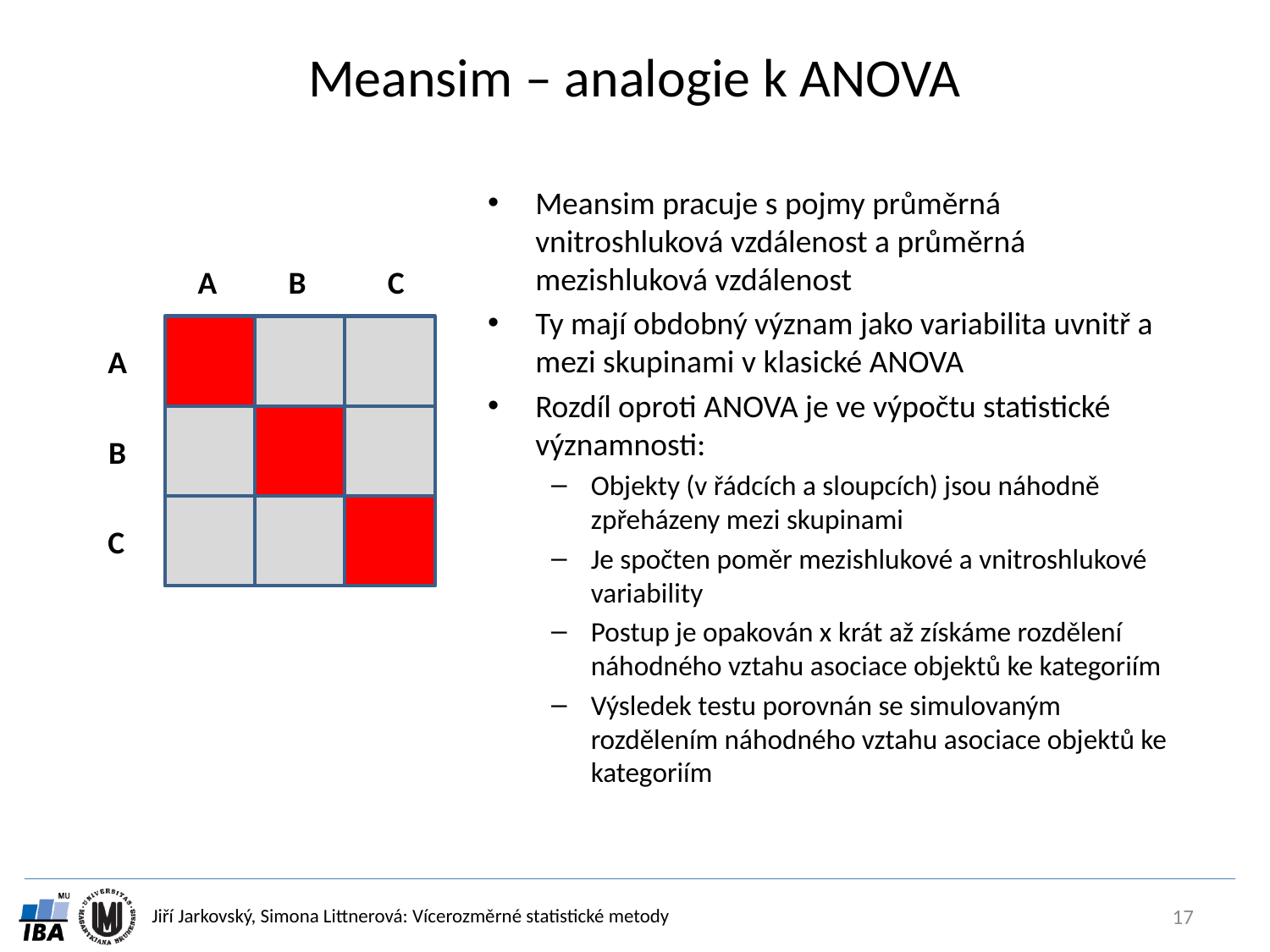

# Meansim – analogie k ANOVA
Meansim pracuje s pojmy průměrná vnitroshluková vzdálenost a průměrná mezishluková vzdálenost
Ty mají obdobný význam jako variabilita uvnitř a mezi skupinami v klasické ANOVA
Rozdíl oproti ANOVA je ve výpočtu statistické významnosti:
Objekty (v řádcích a sloupcích) jsou náhodně zpřeházeny mezi skupinami
Je spočten poměr mezishlukové a vnitroshlukové variability
Postup je opakován x krát až získáme rozdělení náhodného vztahu asociace objektů ke kategoriím
Výsledek testu porovnán se simulovaným rozdělením náhodného vztahu asociace objektů ke kategoriím

A
B
C

A

B

C
17